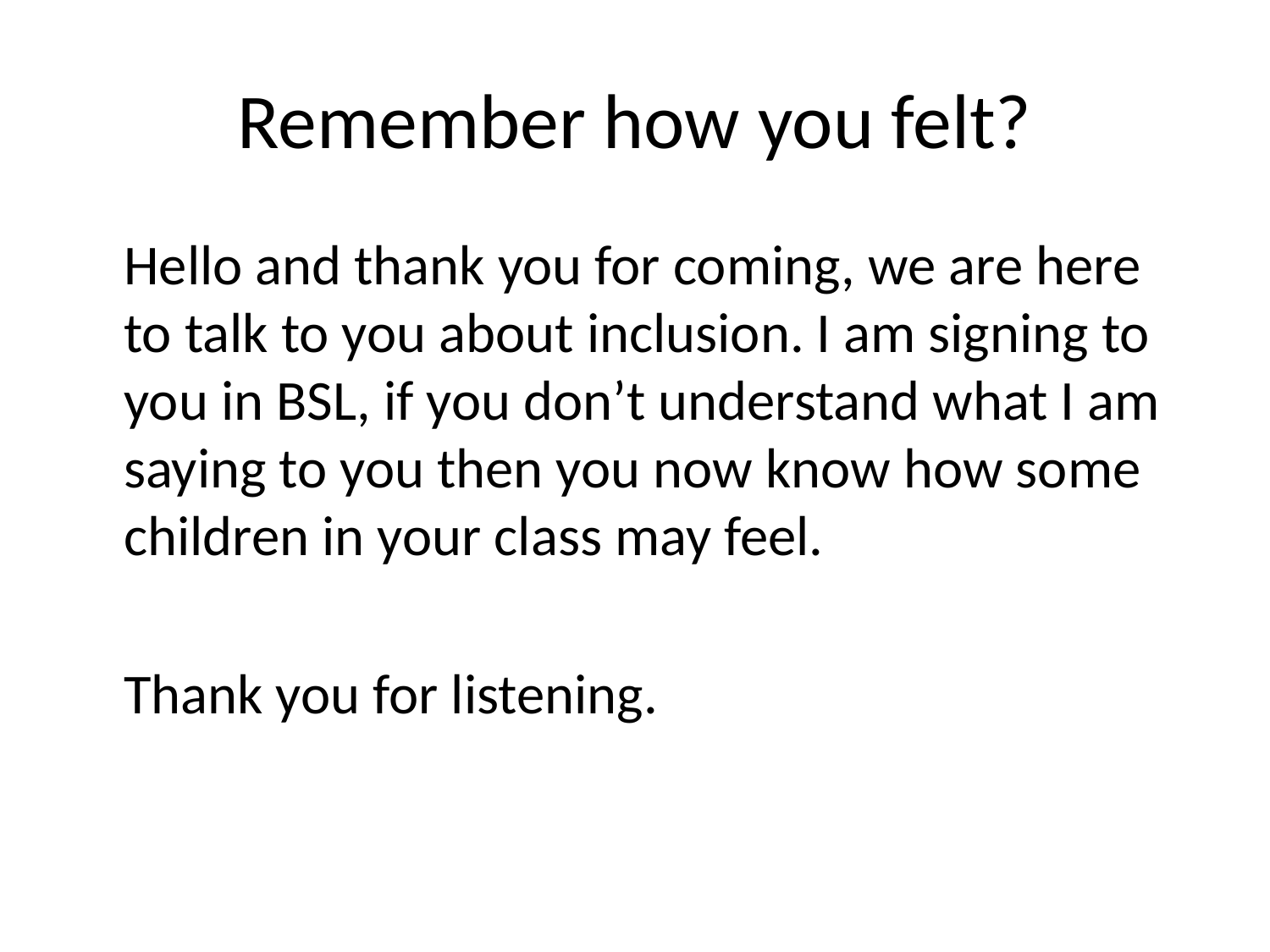

# Remember how you felt?
	Hello and thank you for coming, we are here to talk to you about inclusion. I am signing to you in BSL, if you don’t understand what I am saying to you then you now know how some children in your class may feel.

	Thank you for listening.